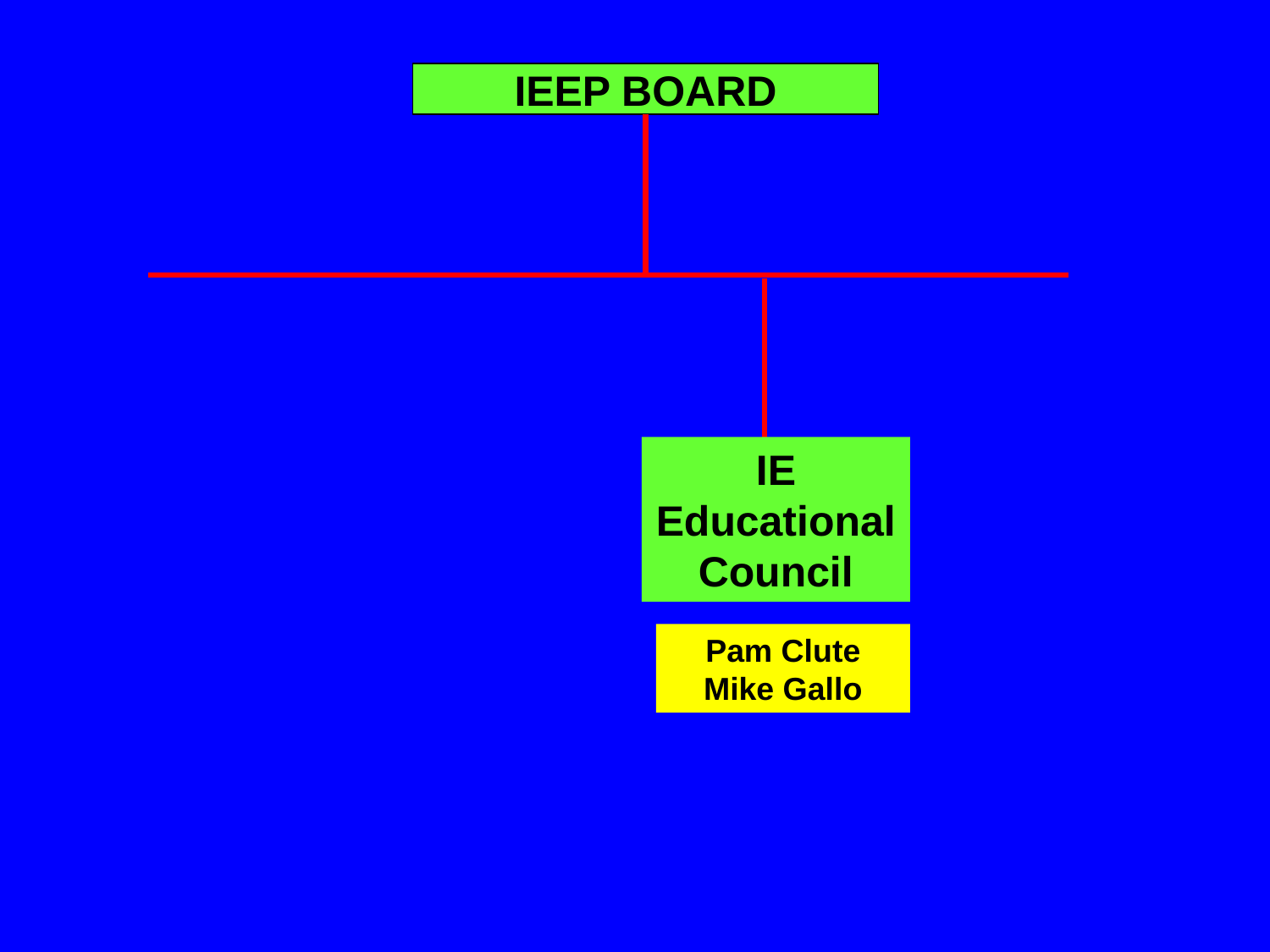

IEEP BOARD
IE
Educational
Council
Pam Clute
Mike Gallo